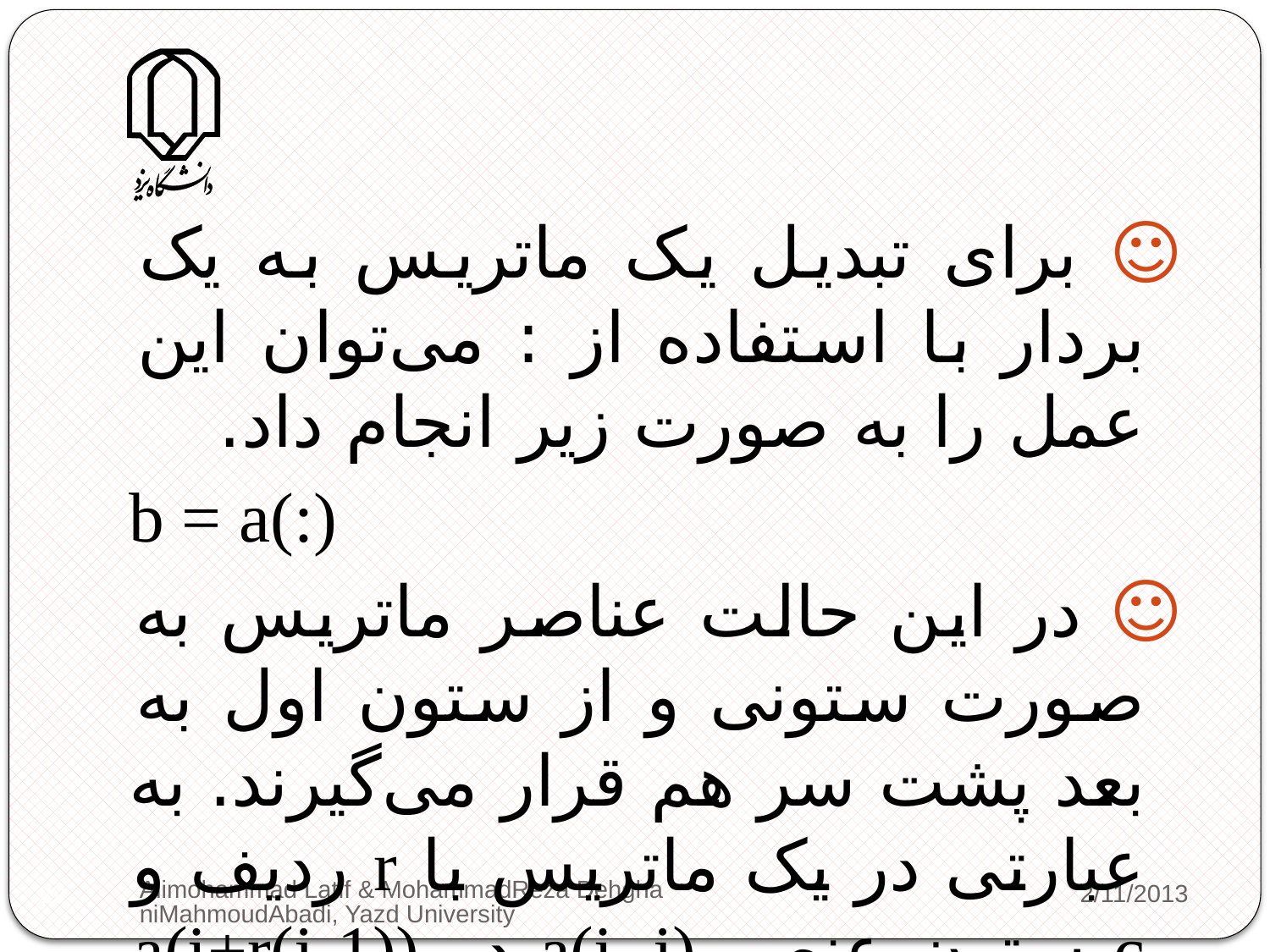

☺ برای تبدیل یک ماتریس به یک بردار با استفاده از : می‌توان این عمل را به صورت زیر انجام داد.
b = a(:)
☺ در این حالت عناصر ماتریس به صورت ستونی و از ستون اول به بعد پشت سر هم قرار می‌گیرند. به عبارتی در یک ماتریس با r ردیف و c ستون عنصر a(i, j) در a(i+r(j-1)) قرار می‌گیرد.
Alimohammad Latif & MohammadReza DehghaniMahmoudAbadi, Yazd University
2/11/2013
29